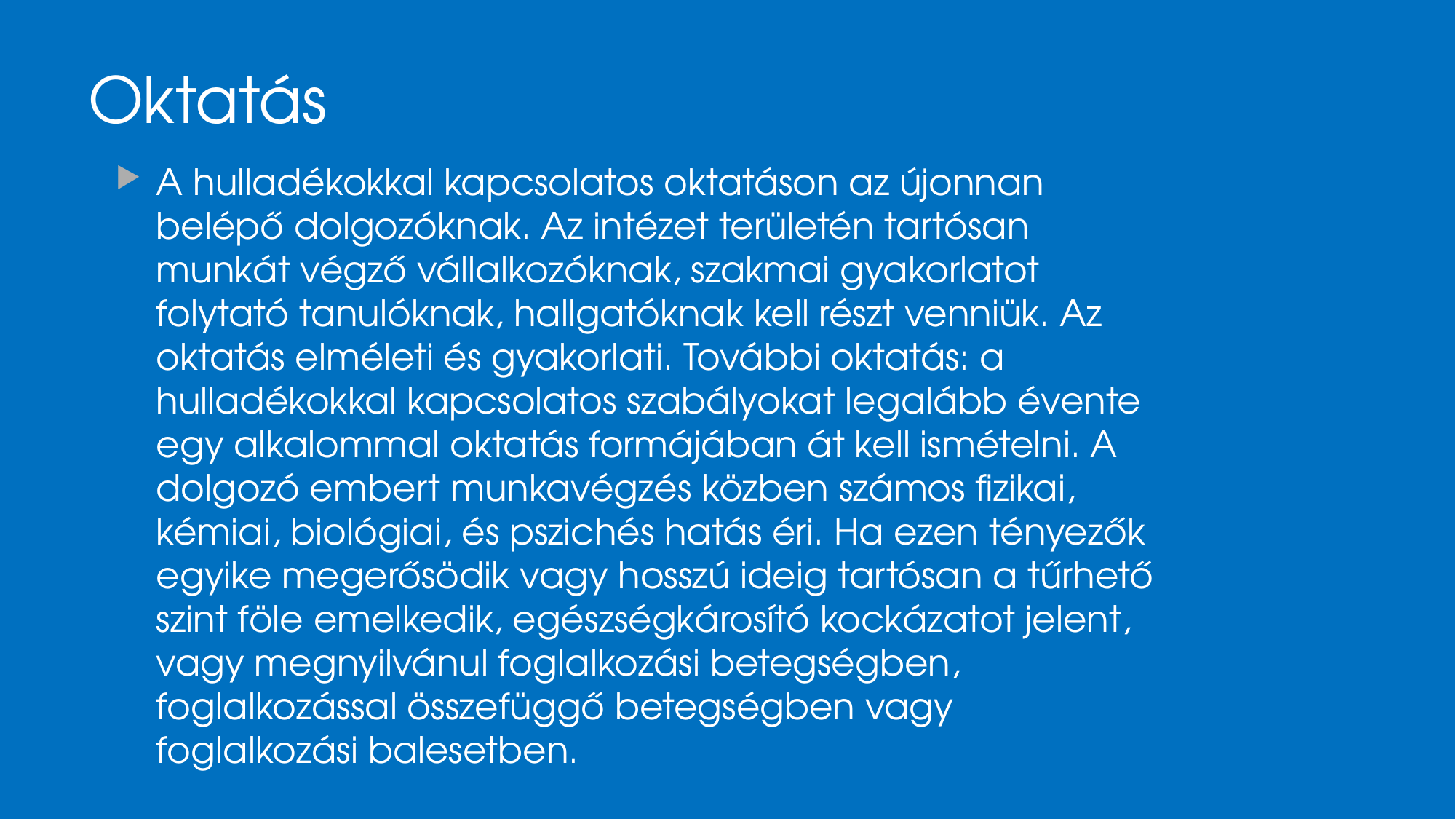

# Oktatás
A hulladékokkal kapcsolatos oktatáson az újonnan belépő dolgozóknak. Az intézet területén tartósan munkát végző vállalkozóknak, szakmai gyakorlatot folytató tanulóknak, hallgatóknak kell részt venniük. Az oktatás elméleti és gyakorlati. További oktatás: a hulladékokkal kapcsolatos szabályokat legalább évente egy alkalommal oktatás formájában át kell ismételni. A dolgozó embert munkavégzés közben számos fizikai, kémiai, biológiai, és pszichés hatás éri. Ha ezen tényezők egyike megerősödik vagy hosszú ideig tartósan a tűrhető szint föle emelkedik, egészségkárosító kockázatot jelent, vagy megnyilvánul foglalkozási betegségben, foglalkozással összefüggő betegségben vagy foglalkozási balesetben.